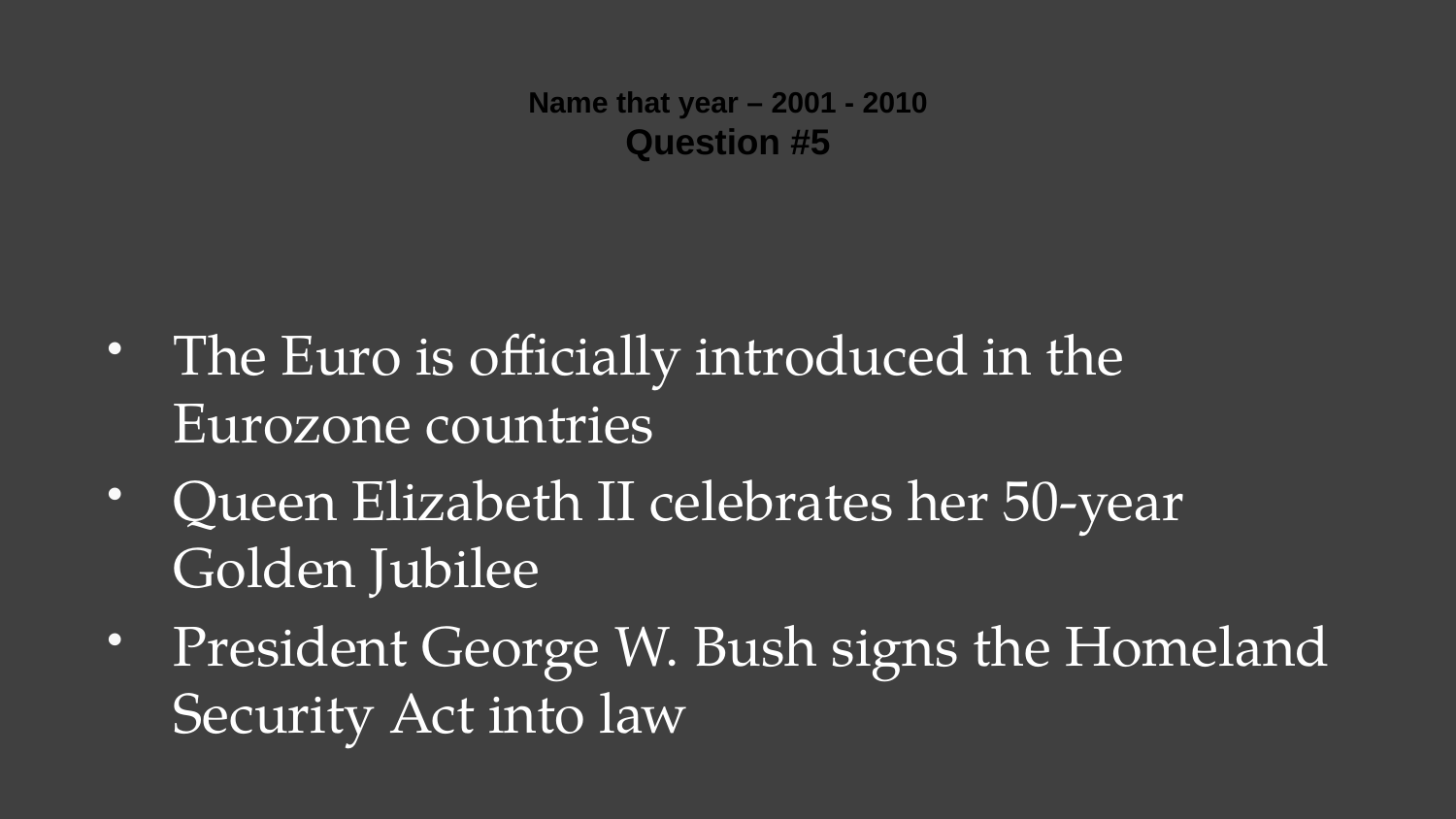

# Name that year – 2001 - 2010 Question #5
The Euro is officially introduced in the Eurozone countries
Queen Elizabeth II celebrates her 50-year Golden Jubilee
President George W. Bush signs the Homeland Security Act into law